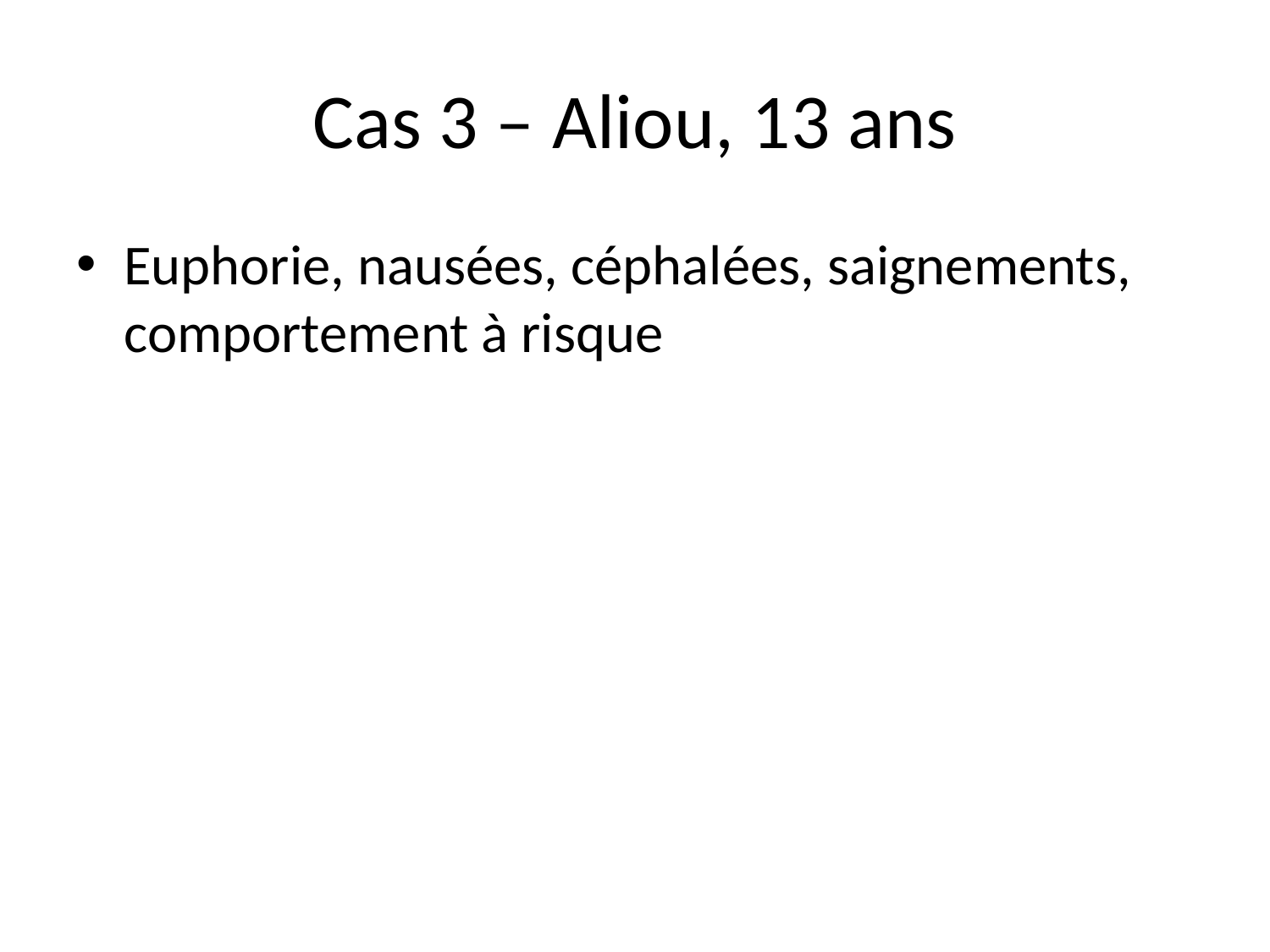

# Cas 3 – Aliou, 13 ans
Euphorie, nausées, céphalées, saignements, comportement à risque